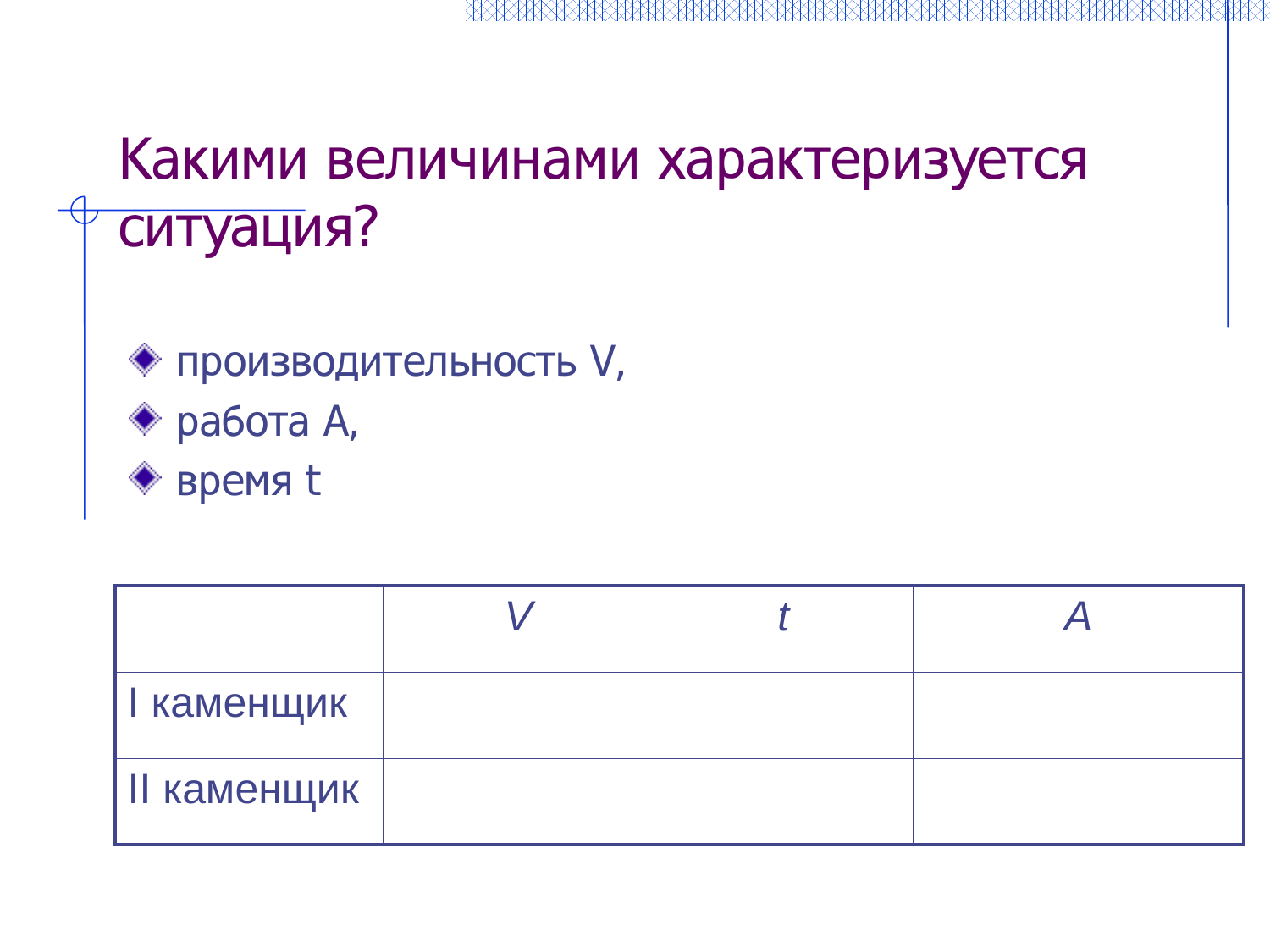

# Какими величинами характеризуется ситуация?
производительность V,
работа А,
время t
|  | V | t | A |
| --- | --- | --- | --- |
| I каменщик |  |  |  |
| II каменщик |  |  |  |